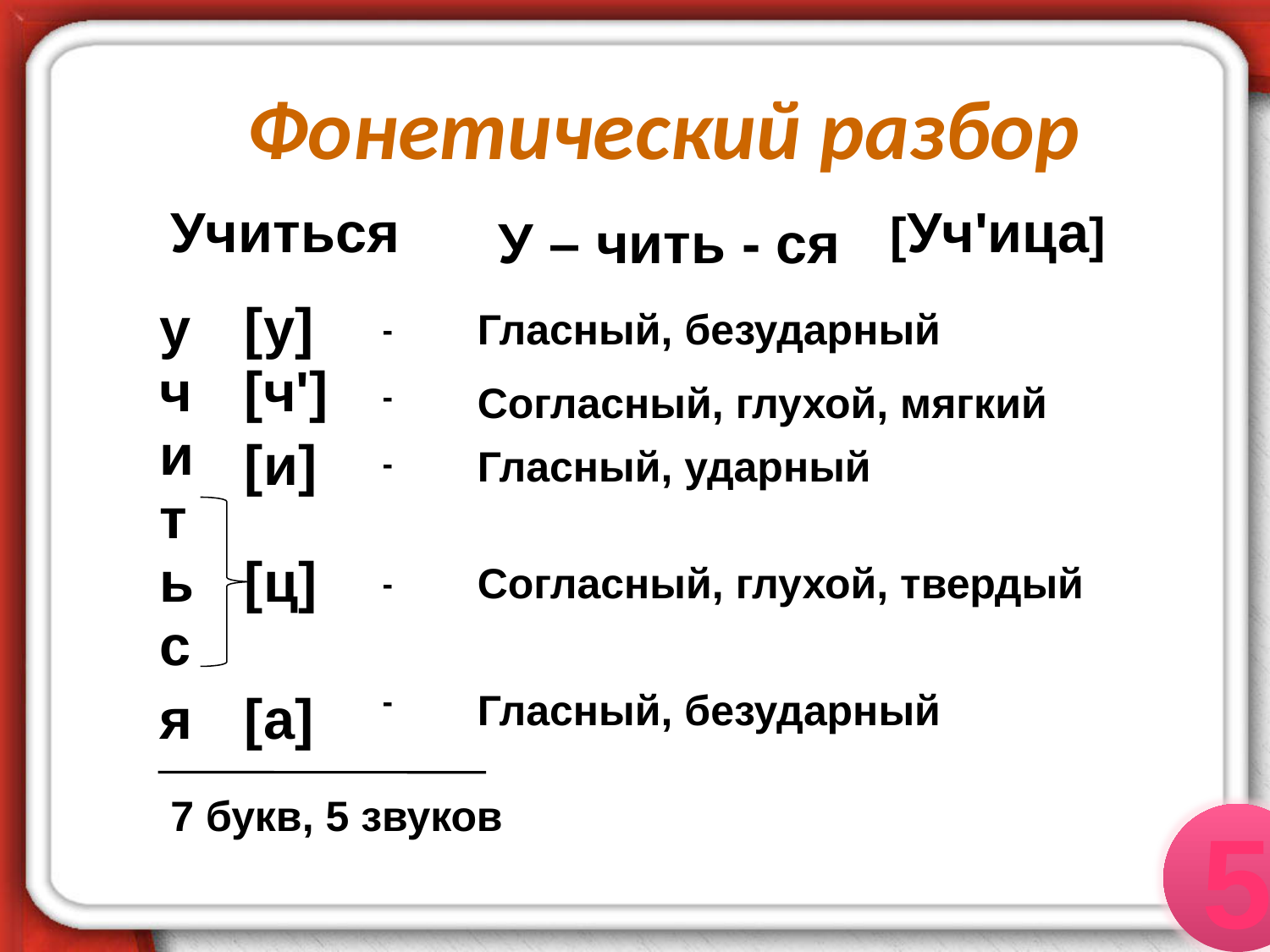

# Фонетический разбор
Учиться
[Уч'ица]
У – чить - ся
у
ч
и
т
ь
с
я
[у]
Гласный, безударный
| - |
| --- |
| - |
| - |
|  |
| - |
|  |
| - |
[ч']
Согласный, глухой, мягкий
[и]
Гласный, ударный

[ц]
Согласный, глухой, твердый
[а]
Гласный, безударный
7 букв, 5 звуков
5